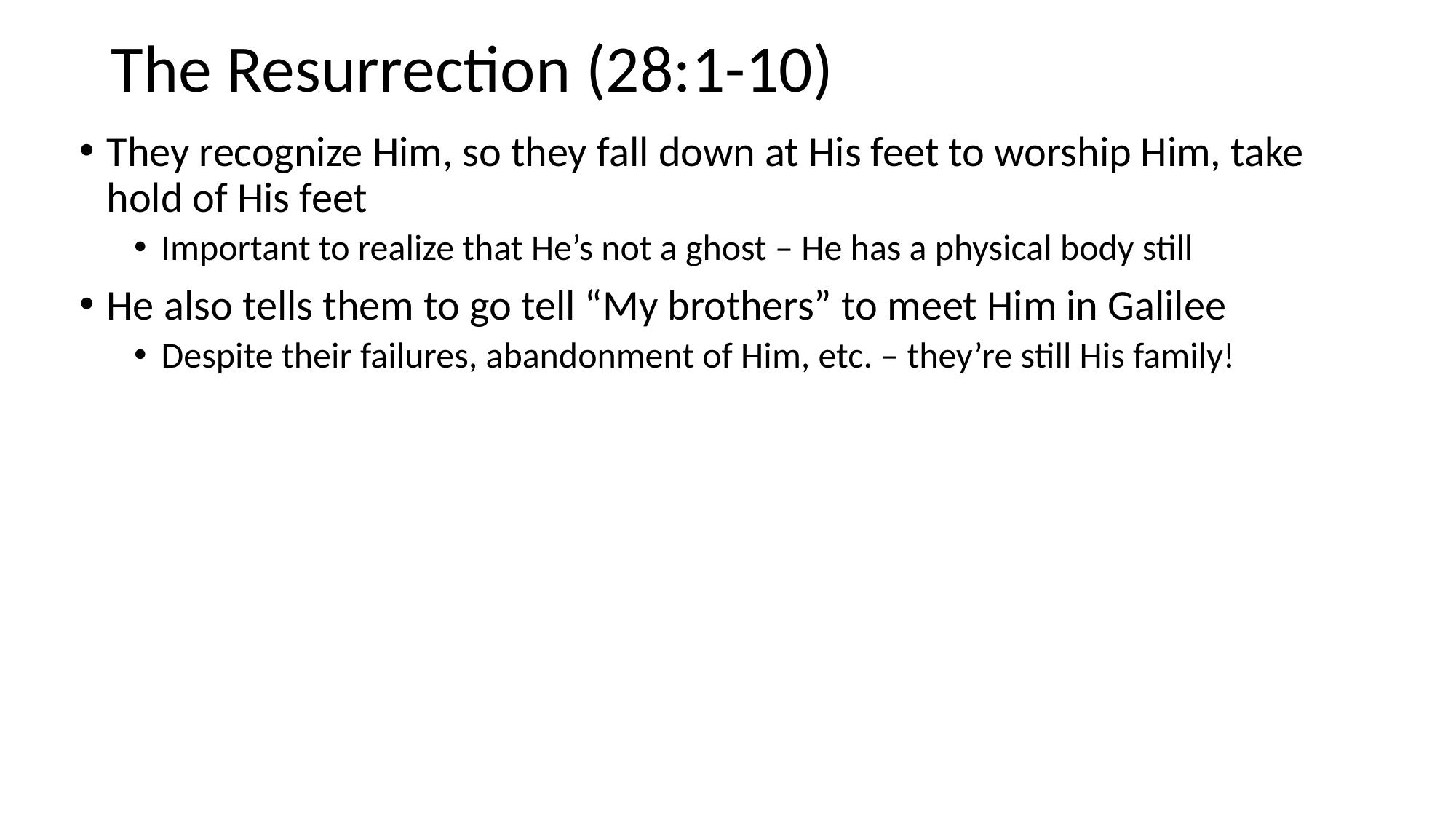

# The Resurrection (28:1-10)
They recognize Him, so they fall down at His feet to worship Him, take hold of His feet
Important to realize that He’s not a ghost – He has a physical body still
He also tells them to go tell “My brothers” to meet Him in Galilee
Despite their failures, abandonment of Him, etc. – they’re still His family!